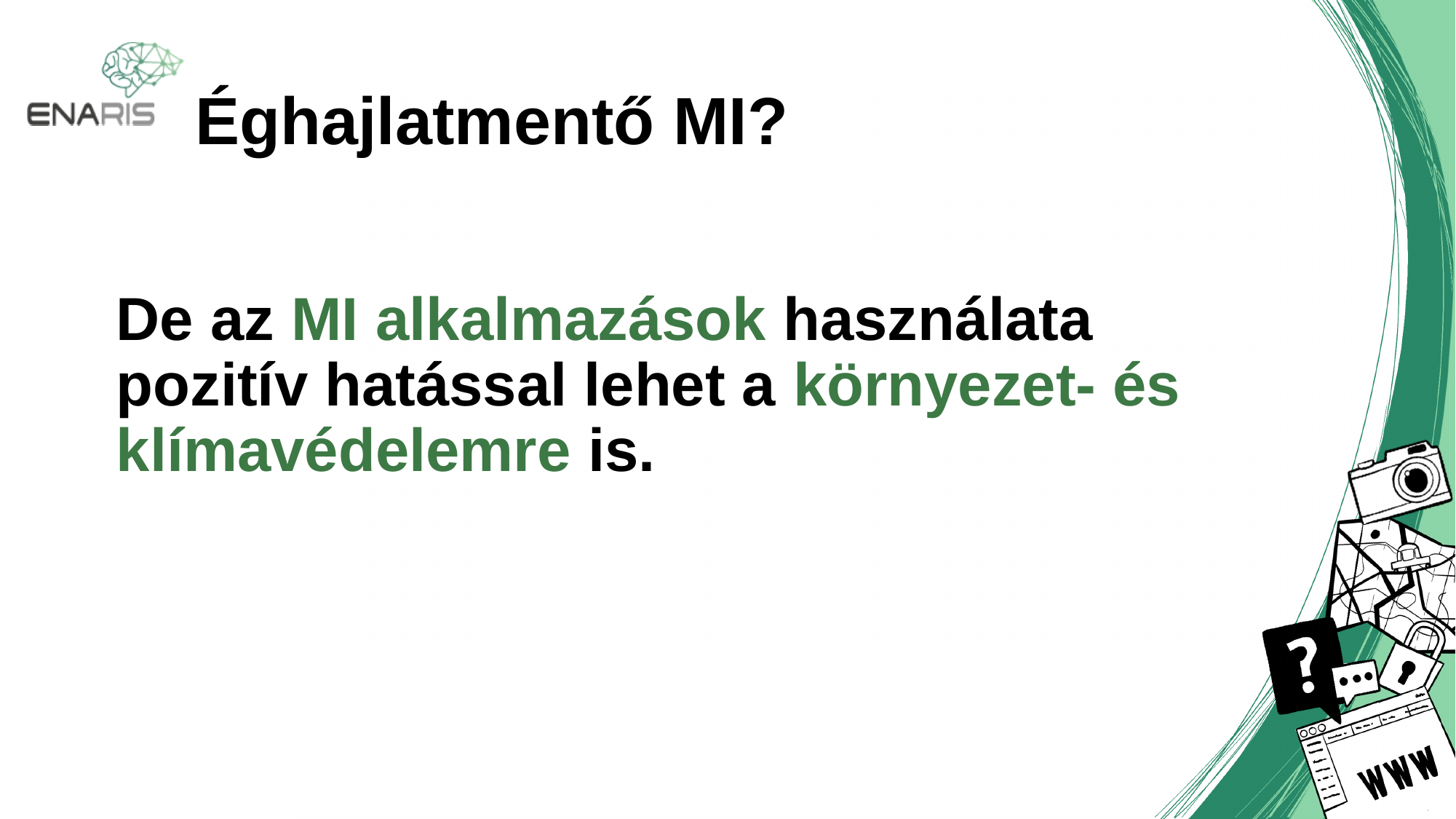

# Éghajlatmentő MI?
De az MI alkalmazások használata pozitív hatással lehet a környezet- és klímavédelemre is.